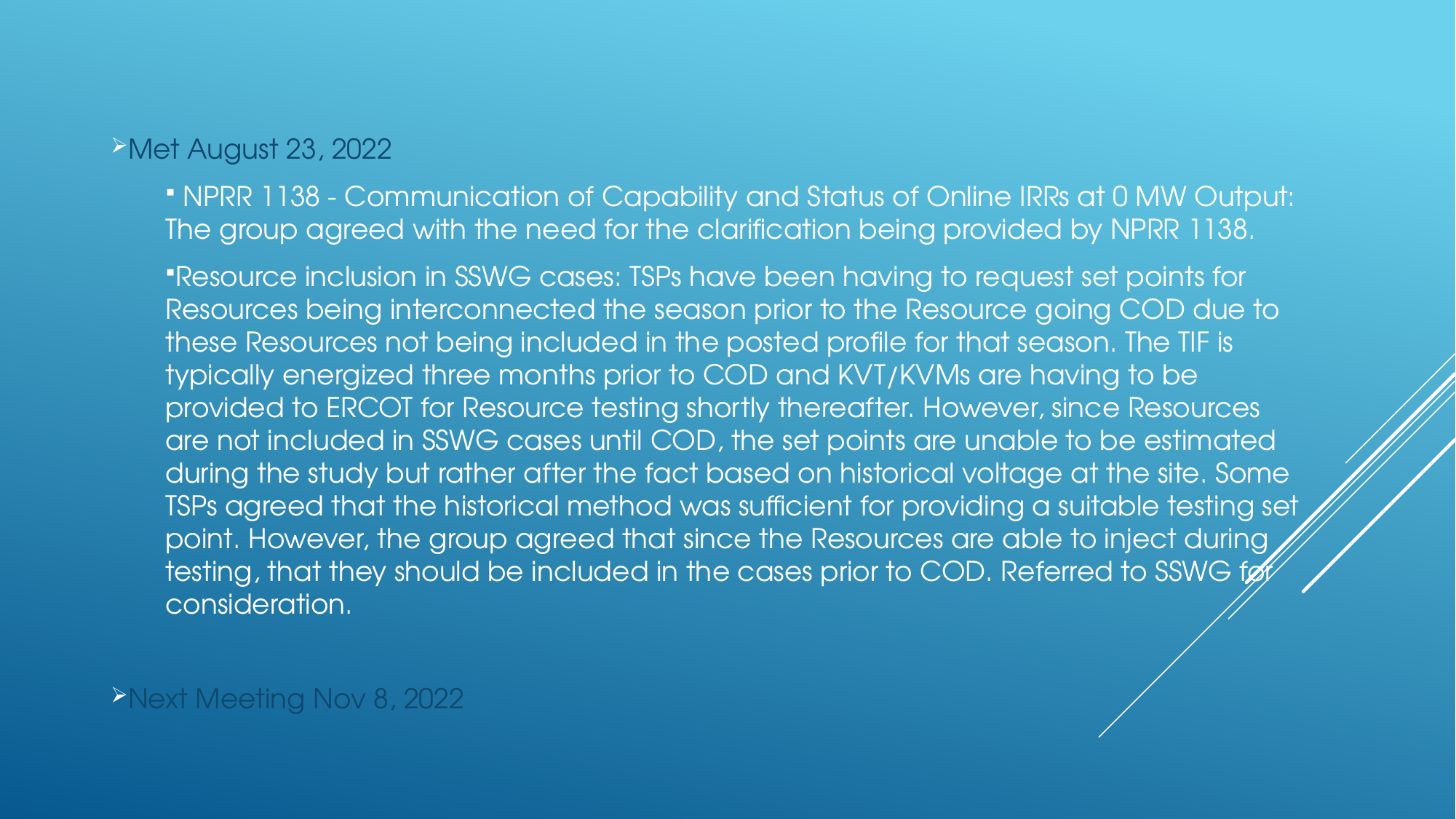

Met August 23, 2022
 NPRR 1138 - Communication of Capability and Status of Online IRRs at 0 MW Output: The group agreed with the need for the clarification being provided by NPRR 1138.
Resource inclusion in SSWG cases: TSPs have been having to request set points for Resources being interconnected the season prior to the Resource going COD due to these Resources not being included in the posted profile for that season. The TIF is typically energized three months prior to COD and KVT/KVMs are having to be provided to ERCOT for Resource testing shortly thereafter. However, since Resources are not included in SSWG cases until COD, the set points are unable to be estimated during the study but rather after the fact based on historical voltage at the site. Some TSPs agreed that the historical method was sufficient for providing a suitable testing set point. However, the group agreed that since the Resources are able to inject during testing, that they should be included in the cases prior to COD. Referred to SSWG for consideration.

Next Meeting Nov 8, 2022